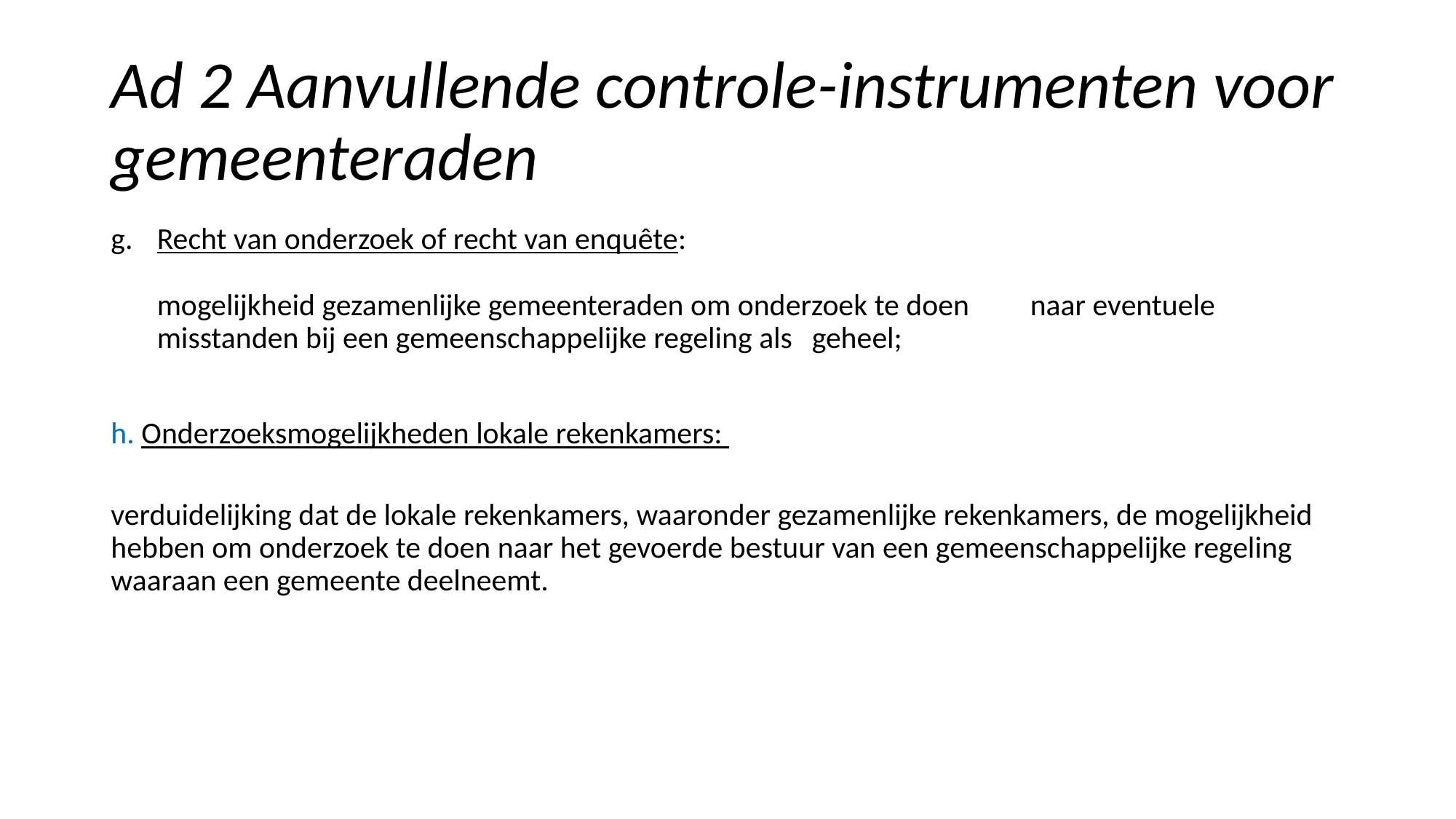

# Ad 2 Aanvullende controle-instrumenten voor gemeenteraden
Recht van onderzoek of recht van enquête:
mogelijkheid gezamenlijke gemeenteraden om onderzoek te doen 	naar eventuele misstanden bij een gemeenschappelijke regeling als 	geheel;

h. Onderzoeksmogelijkheden lokale rekenkamers:
verduidelijking dat de lokale rekenkamers, waaronder gezamenlijke rekenkamers, de mogelijkheid hebben om onderzoek te doen naar het gevoerde bestuur van een gemeenschappelijke regeling waaraan een gemeente deelneemt.